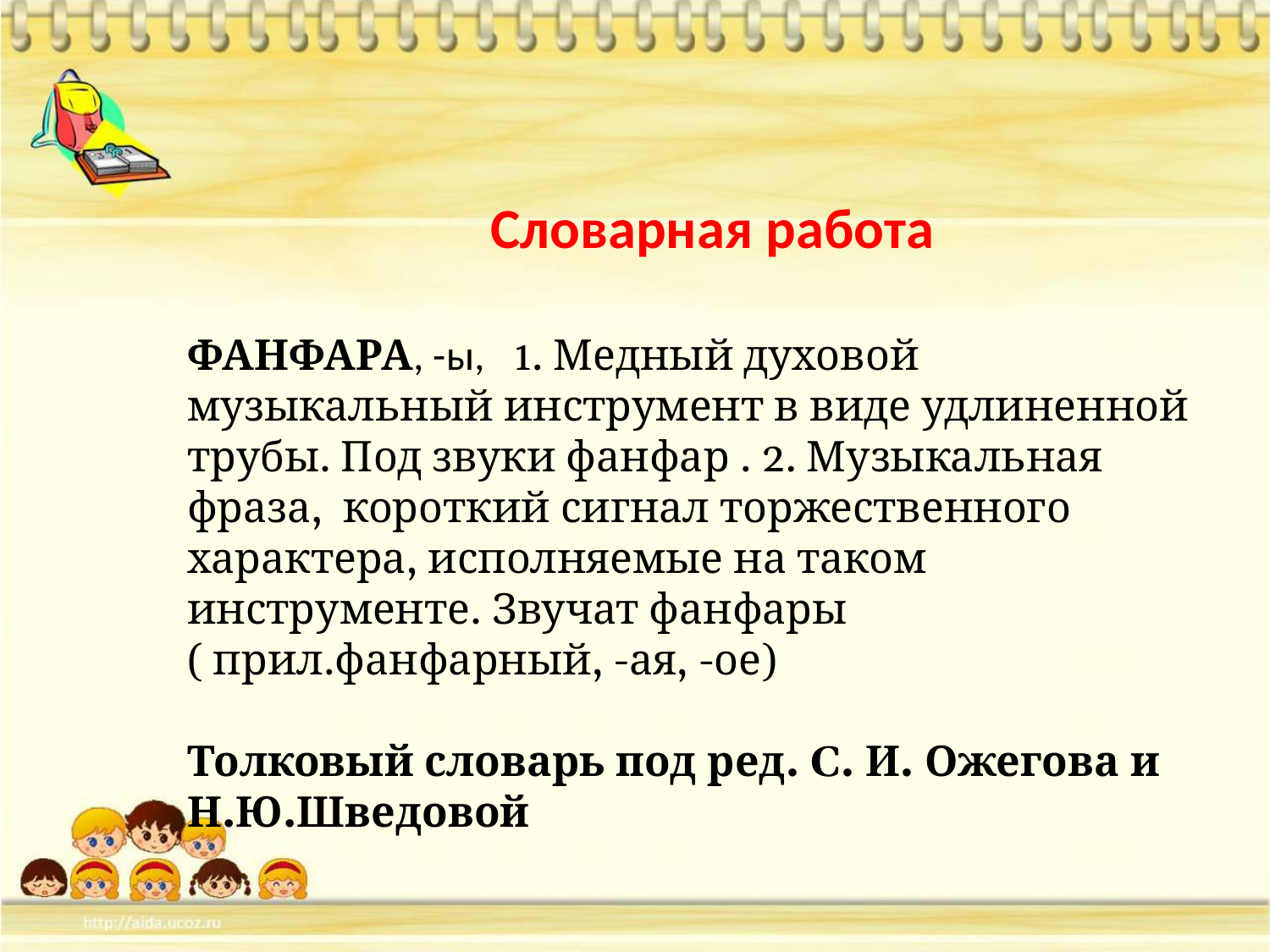

Словарная работа

ФАНФАРА, -ы,   1. Медный духовой музыкальный инструмент в виде удлиненной трубы. Под звуки фанфар . 2. Музыкальная фраза,  короткий сигнал торжественного характера, исполняемые на таком инструменте. Звучат фанфары  ( прил.фанфарный, -ая, -ое)

Толковый словарь под ред. C. И. Ожегова и Н.Ю.Шведовой